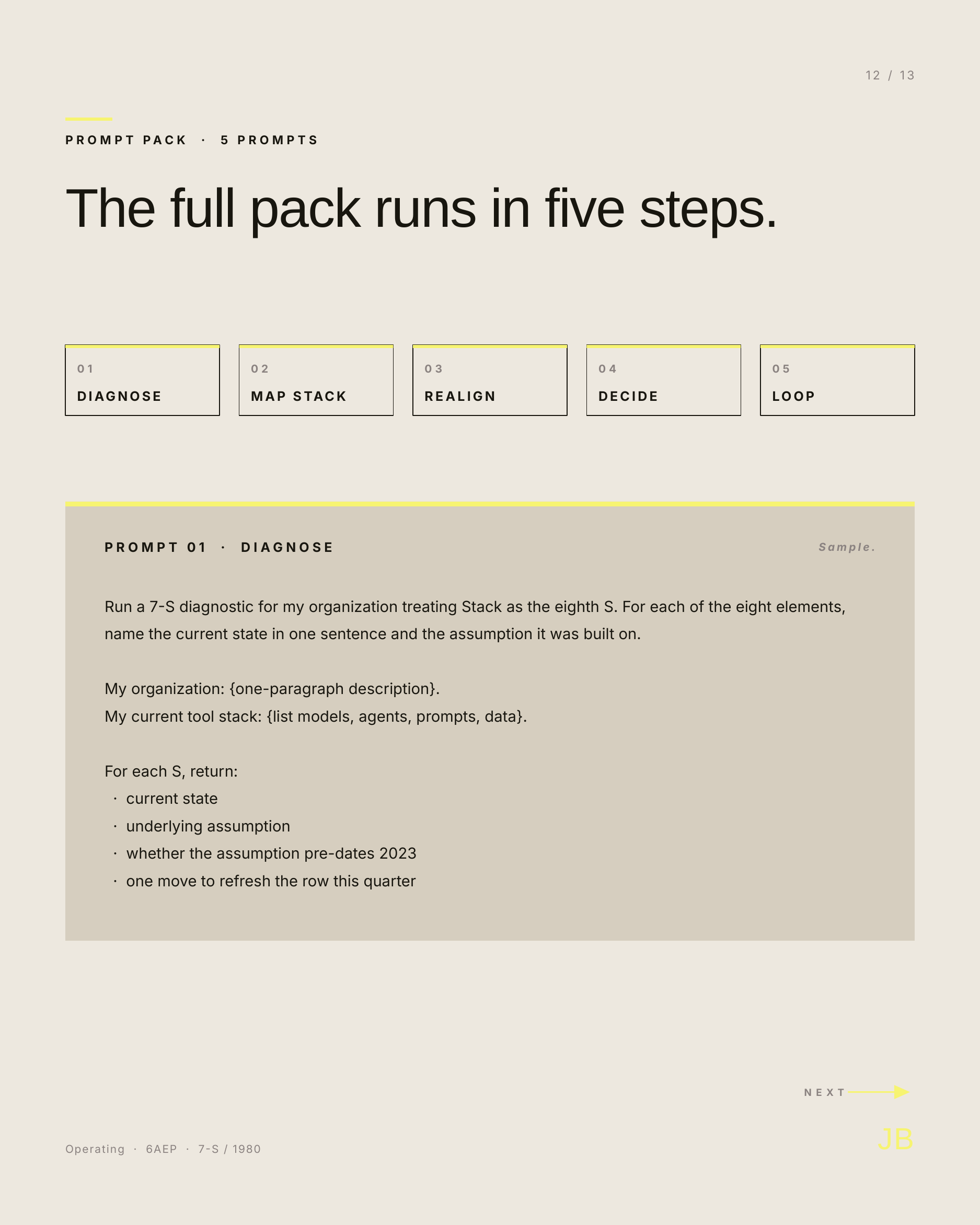

12 / 13

PROMPT PACK  ·  5 PROMPTS
The full pack runs in five steps.

01
02
03
04
05
DIAGNOSE
MAP STACK
REALIGN
DECIDE
LOOP

PROMPT 01  ·  DIAGNOSE
Sample.
Run a 7-S diagnostic for my organization treating Stack as the eighth S. For each of the eight elements, name the current state in one sentence and the assumption it was built on.

My organization: {one-paragraph description}.
My current tool stack: {list models, agents, prompts, data}.

For each S, return:
  ·  current state
  ·  underlying assumption
  ·  whether the assumption pre-dates 2023
  ·  one move to refresh the row this quarter
NEXT

JB
Operating  ·  6AEP  ·  7-S / 1980